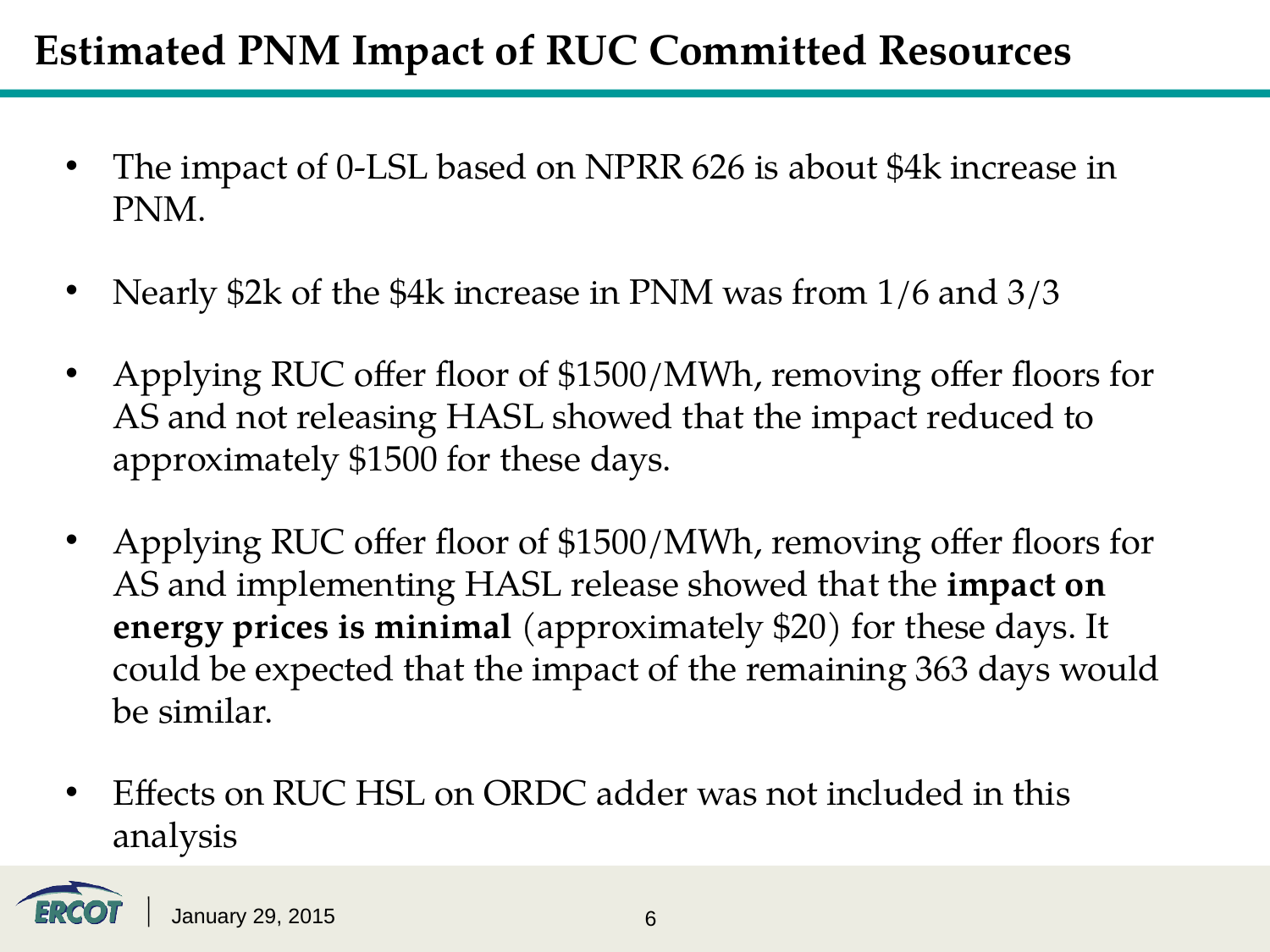

# Estimated PNM Impact of RUC Committed Resources
The impact of 0-LSL based on NPRR 626 is about $4k increase in PNM.
Nearly $2k of the $4k increase in PNM was from 1/6 and 3/3
Applying RUC offer floor of $1500/MWh, removing offer floors for AS and not releasing HASL showed that the impact reduced to approximately $1500 for these days.
Applying RUC offer floor of $1500/MWh, removing offer floors for AS and implementing HASL release showed that the impact on energy prices is minimal (approximately $20) for these days. It could be expected that the impact of the remaining 363 days would be similar.
Effects on RUC HSL on ORDC adder was not included in this analysis

January 29, 2015